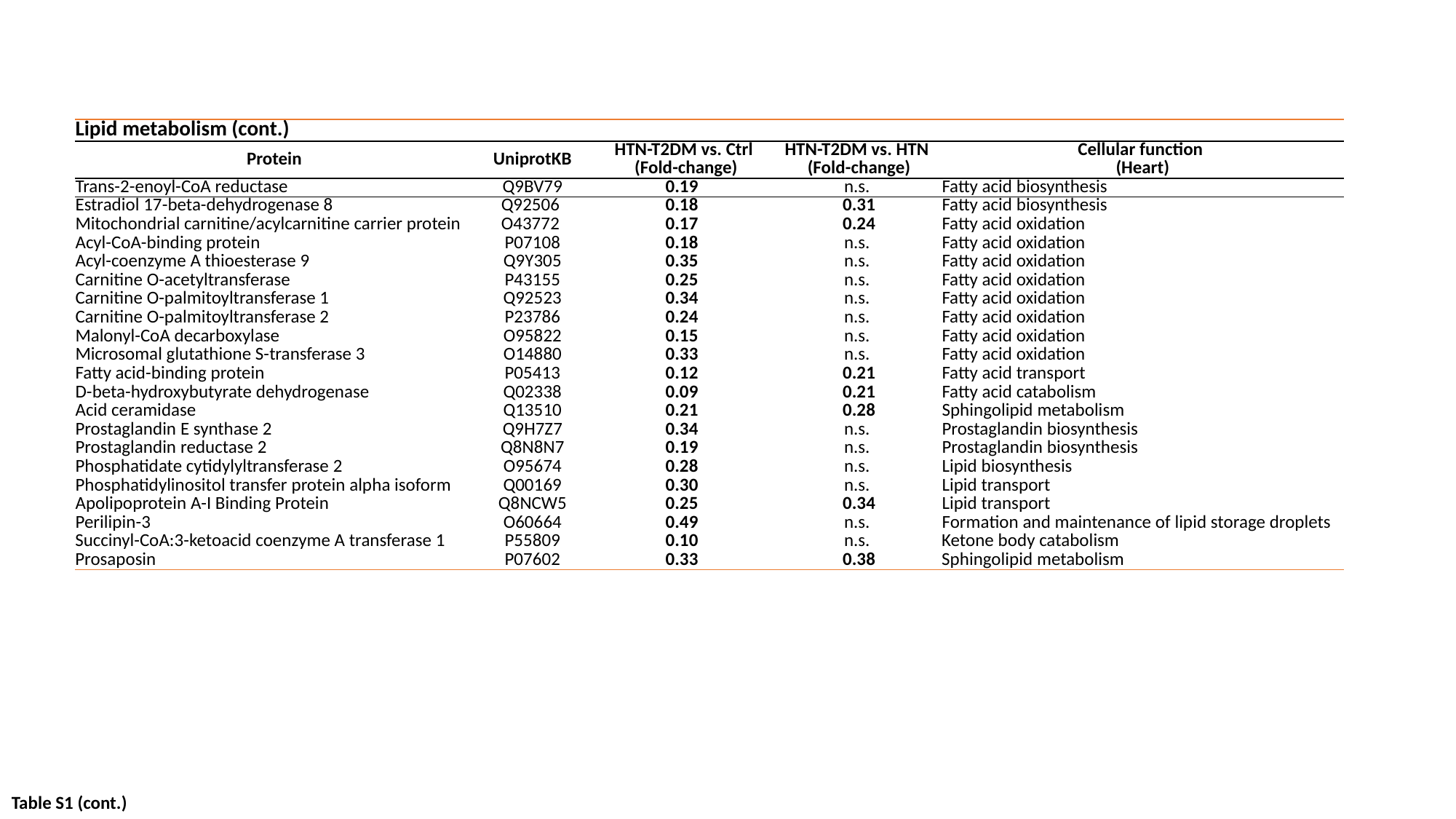

| Lipid metabolism (cont.) |  |  |  |  |
| --- | --- | --- | --- | --- |
| Protein | UniprotKB | HTN-T2DM vs. Ctrl (Fold-change) | HTN-T2DM vs. HTN (Fold-change) | Cellular function (Heart) |
| Trans-2-enoyl-CoA reductase | Q9BV79 | 0.19 | n.s. | Fatty acid biosynthesis |
| Estradiol 17-beta-dehydrogenase 8 | Q92506 | 0.18 | 0.31 | Fatty acid biosynthesis |
| Mitochondrial carnitine/acylcarnitine carrier protein | O43772 | 0.17 | 0.24 | Fatty acid oxidation |
| Acyl-CoA-binding protein | P07108 | 0.18 | n.s. | Fatty acid oxidation |
| Acyl-coenzyme A thioesterase 9 | Q9Y305 | 0.35 | n.s. | Fatty acid oxidation |
| Carnitine O-acetyltransferase | P43155 | 0.25 | n.s. | Fatty acid oxidation |
| Carnitine O-palmitoyltransferase 1 | Q92523 | 0.34 | n.s. | Fatty acid oxidation |
| Carnitine O-palmitoyltransferase 2 | P23786 | 0.24 | n.s. | Fatty acid oxidation |
| Malonyl-CoA decarboxylase | O95822 | 0.15 | n.s. | Fatty acid oxidation |
| Microsomal glutathione S-transferase 3 | O14880 | 0.33 | n.s. | Fatty acid oxidation |
| Fatty acid-binding protein | P05413 | 0.12 | 0.21 | Fatty acid transport |
| D-beta-hydroxybutyrate dehydrogenase | Q02338 | 0.09 | 0.21 | Fatty acid catabolism |
| Acid ceramidase | Q13510 | 0.21 | 0.28 | Sphingolipid metabolism |
| Prostaglandin E synthase 2 | Q9H7Z7 | 0.34 | n.s. | Prostaglandin biosynthesis |
| Prostaglandin reductase 2 | Q8N8N7 | 0.19 | n.s. | Prostaglandin biosynthesis |
| Phosphatidate cytidylyltransferase 2 | O95674 | 0.28 | n.s. | Lipid biosynthesis |
| Phosphatidylinositol transfer protein alpha isoform | Q00169 | 0.30 | n.s. | Lipid transport |
| Apolipoprotein A-I Binding Protein | Q8NCW5 | 0.25 | 0.34 | Lipid transport |
| Perilipin-3 | O60664 | 0.49 | n.s. | Formation and maintenance of lipid storage droplets |
| Succinyl-CoA:3-ketoacid coenzyme A transferase 1 | P55809 | 0.10 | n.s. | Ketone body catabolism |
| Prosaposin | P07602 | 0.33 | 0.38 | Sphingolipid metabolism |
Table S1 (cont.)